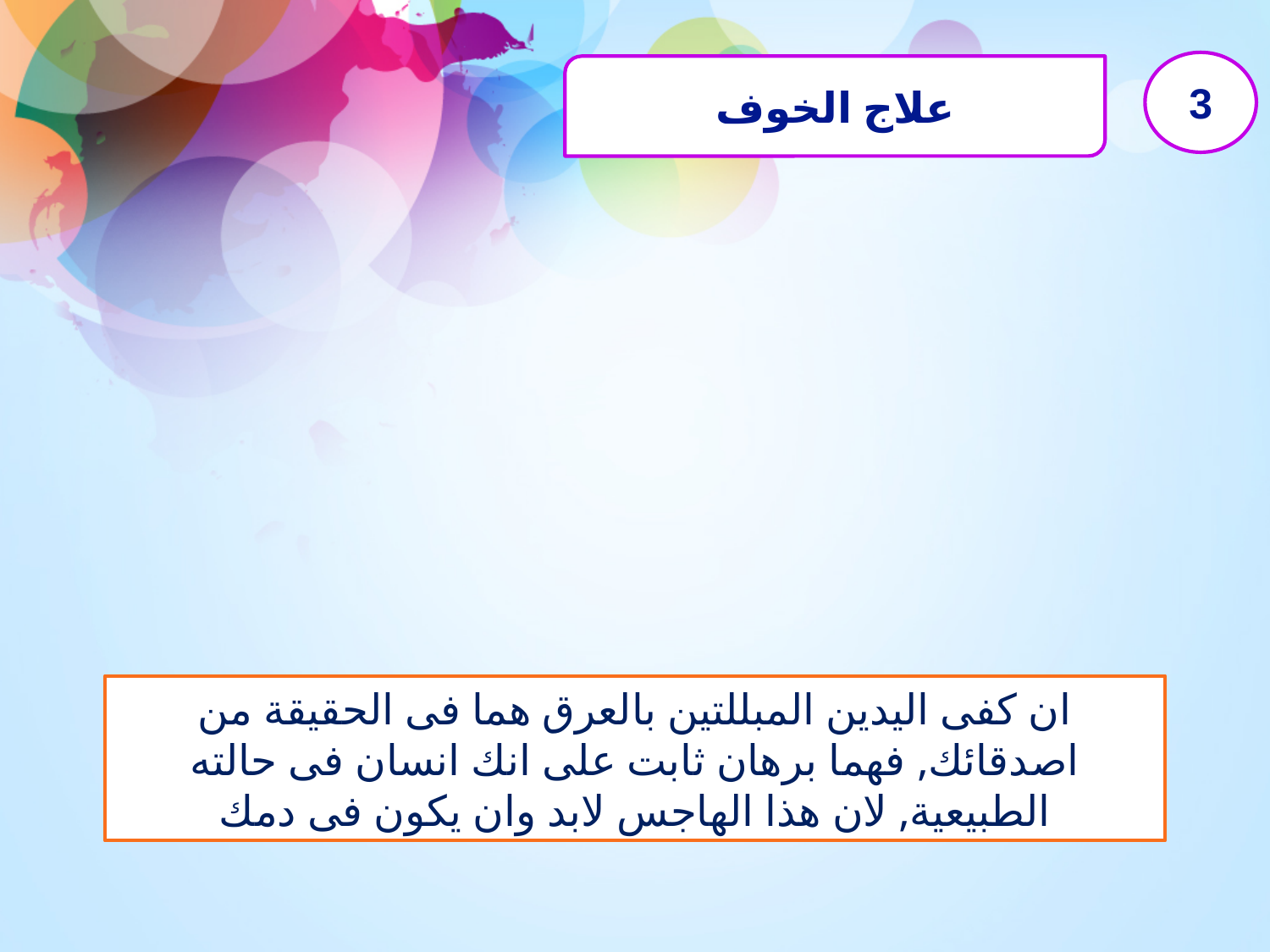

3
علاج الخوف
ان كفى اليدين المبللتين بالعرق هما فى الحقيقة من اصدقائك, فهما برهان ثابت على انك انسان فى حالته الطبيعية, لان هذا الهاجس لابد وان يكون فى دمك